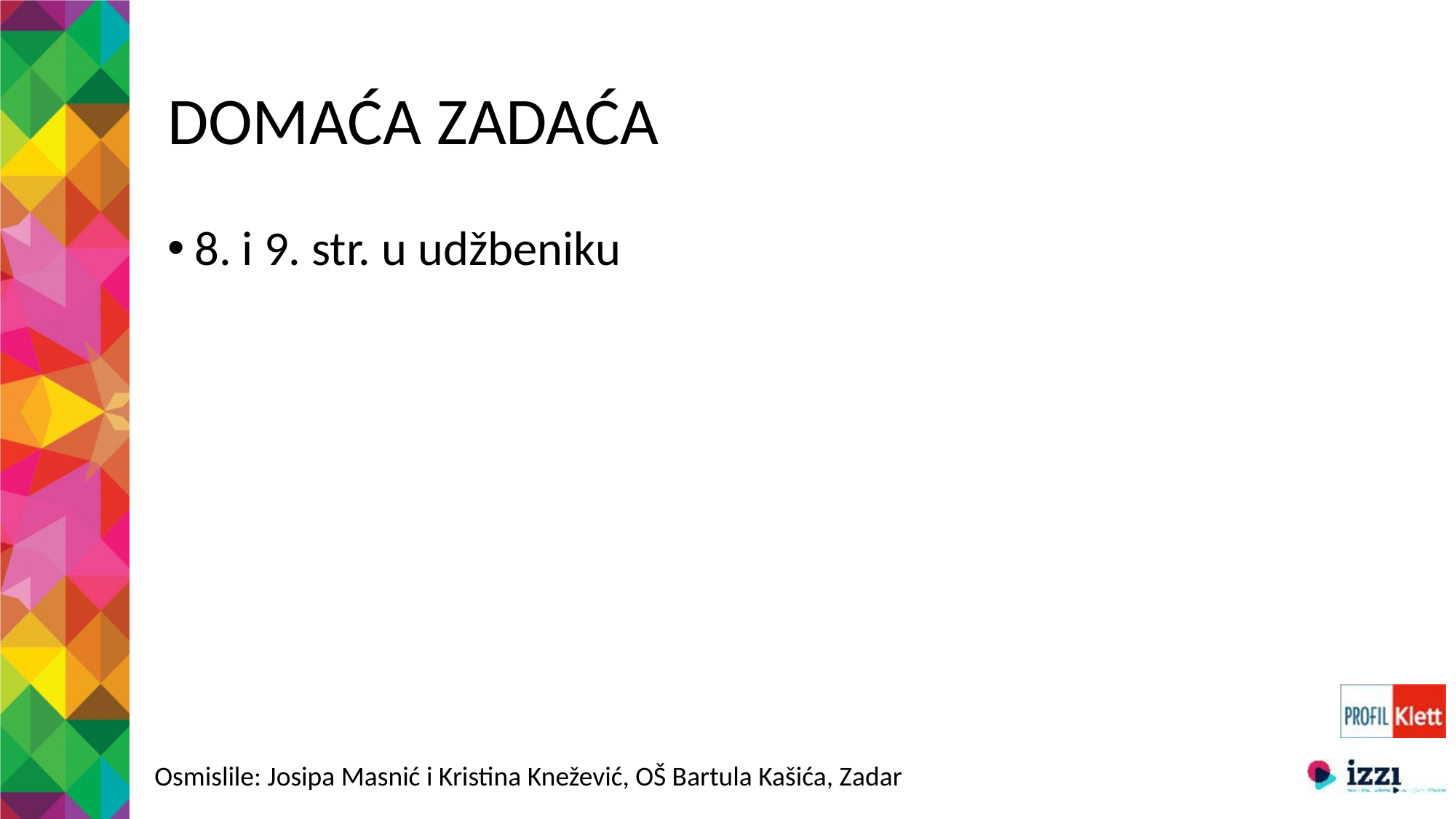

# DOMAĆA ZADAĆA
8. i 9. str. u udžbeniku
Osmislile: Josipa Masnić i Kristina Knežević, OŠ Bartula Kašića, Zadar